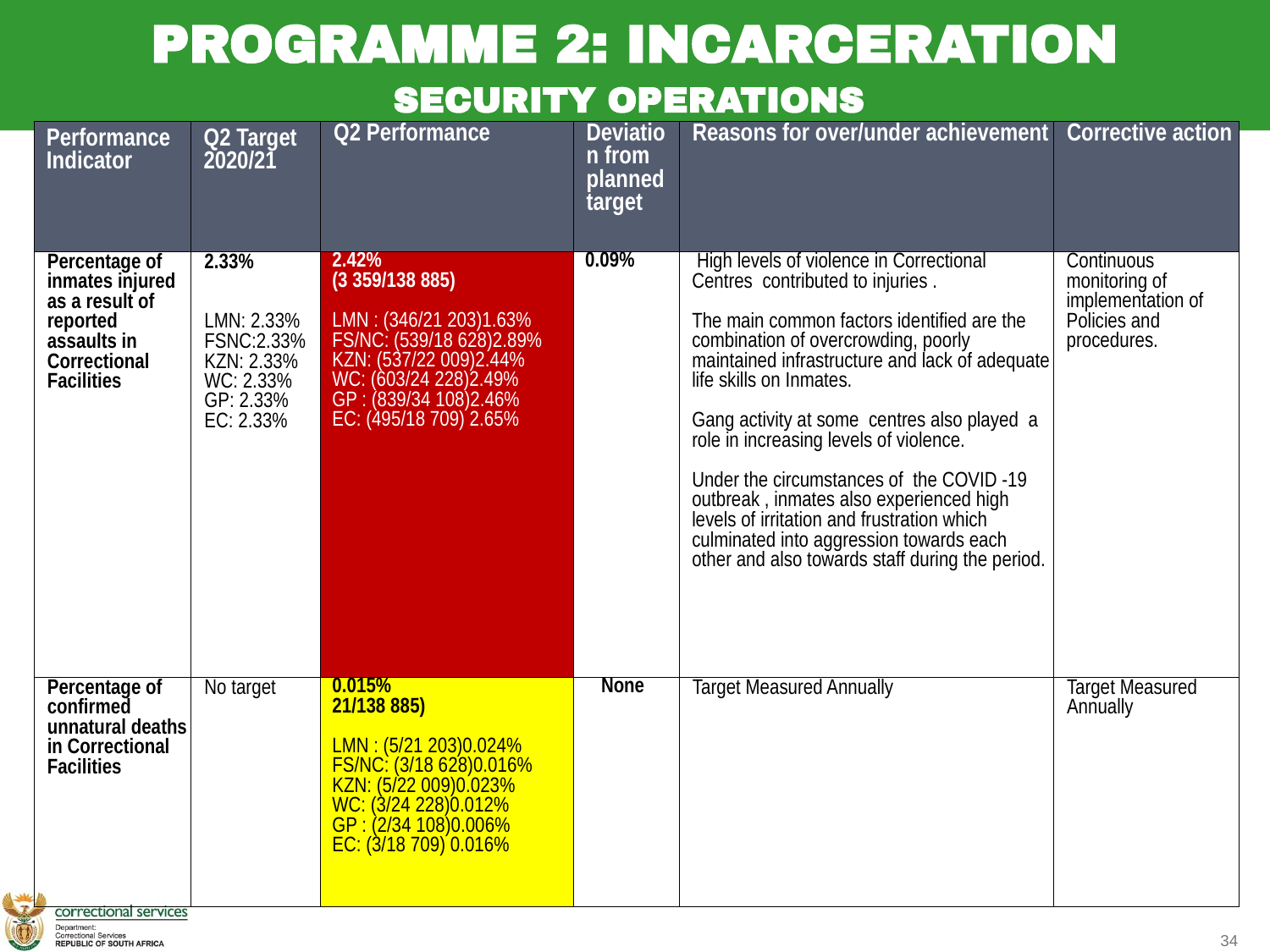

PROGRAMME 2: INCARCERATION
SECURITY OPERATIONS
| Performance Indicator | Q2 Target 2020/21 | Q2 Performance | Deviation from planned target | Reasons for over/under achievement | Corrective action |
| --- | --- | --- | --- | --- | --- |
| Percentage of inmates injured as a result of reported assaults in Correctional Facilities | 2.33% LMN: 2.33% FSNC:2.33% KZN: 2.33% WC: 2.33% GP: 2.33% EC: 2.33% | 2.42% (3 359/138 885) LMN : (346/21 203)1.63% FS/NC: (539/18 628)2.89% KZN: (537/22 009)2.44% WC: (603/24 228)2.49% GP : (839/34 108)2.46% EC: (495/18 709) 2.65% | 0.09% | High levels of violence in Correctional Centres contributed to injuries . The main common factors identified are the combination of overcrowding, poorly maintained infrastructure and lack of adequate life skills on Inmates. Gang activity at some centres also played a role in increasing levels of violence. Under the circumstances of the COVID -19 outbreak , inmates also experienced high levels of irritation and frustration which culminated into aggression towards each other and also towards staff during the period. | Continuous monitoring of implementation of Policies and procedures. |
| Percentage of confirmed unnatural deaths in Correctional Facilities | No target | 0.015% 21/138 885) LMN : (5/21 203)0.024% FS/NC: (3/18 628)0.016% KZN: (5/22 009)0.023% WC: (3/24 228)0.012% GP : (2/34 108)0.006% EC: (3/18 709) 0.016% | None | Target Measured Annually | Target Measured Annually |